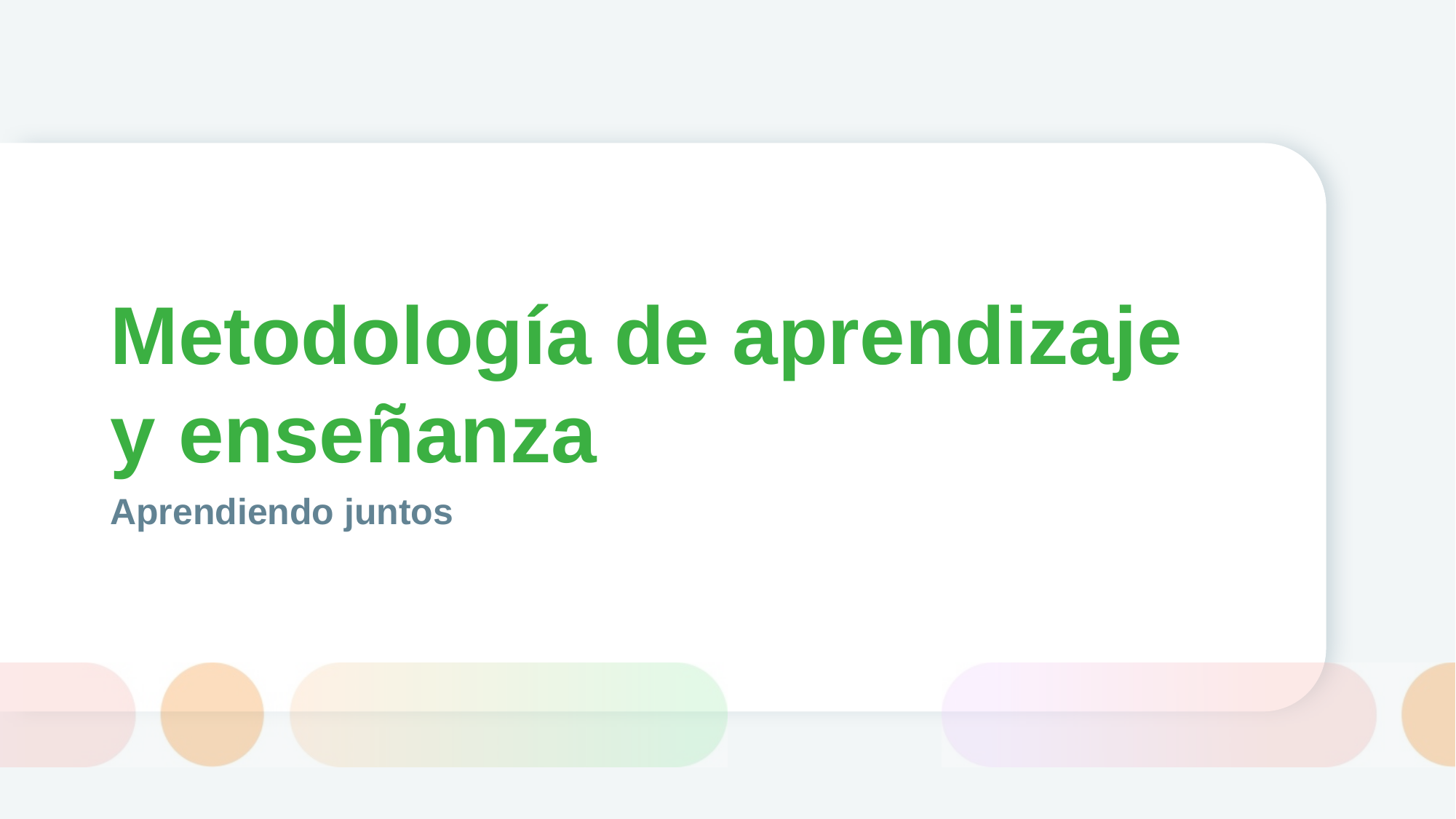

# Metodología de aprendizaje y enseñanza
Aprendiendo juntos